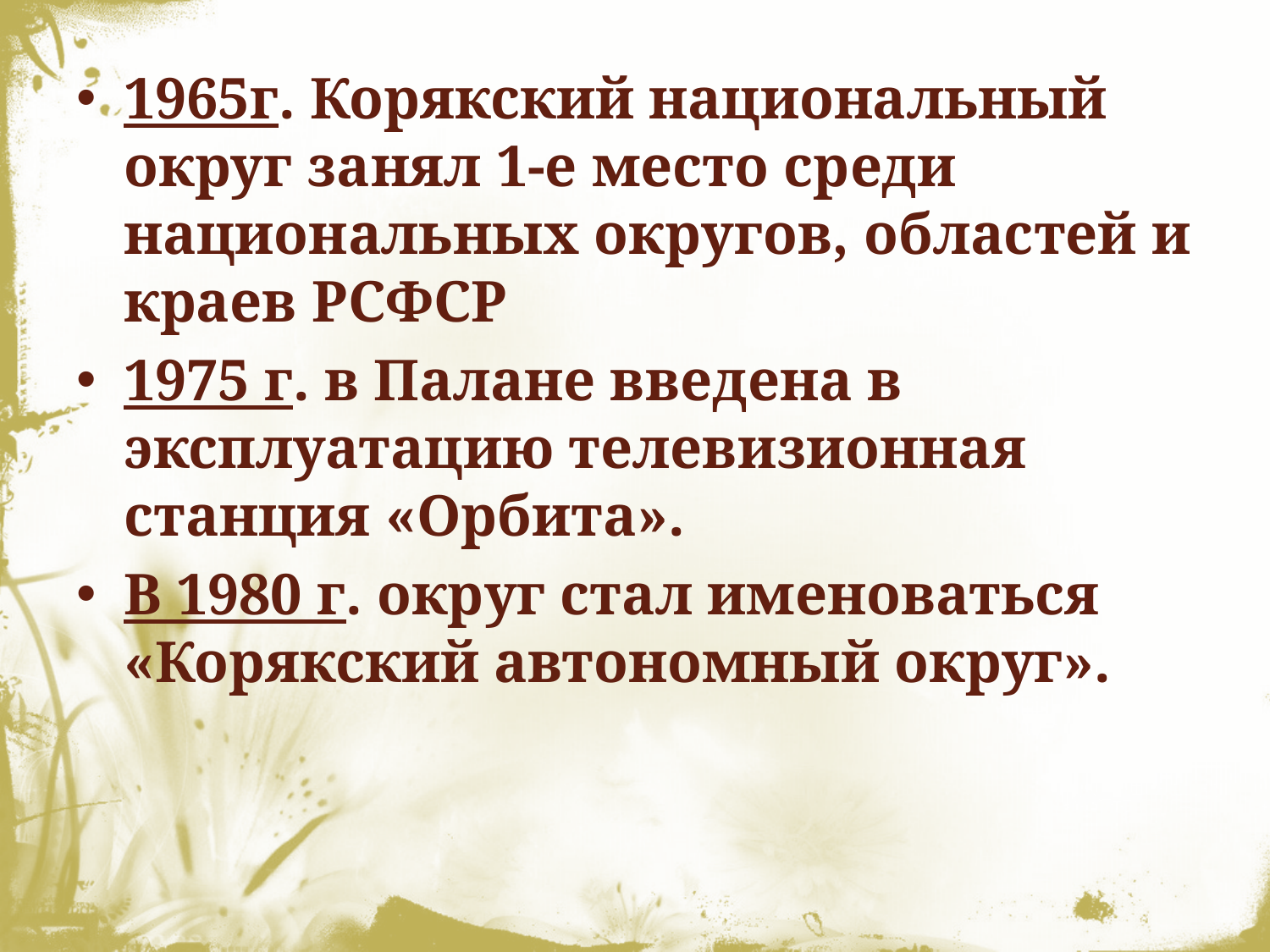

1965г. Корякский национальный округ занял 1-е место среди национальных округов, областей и краев РСФСР
1975 г. в Палане введена в эксплуатацию телевизионная  станция «Орбита».
В 1980 г. округ стал именоваться «Корякский автономный округ».